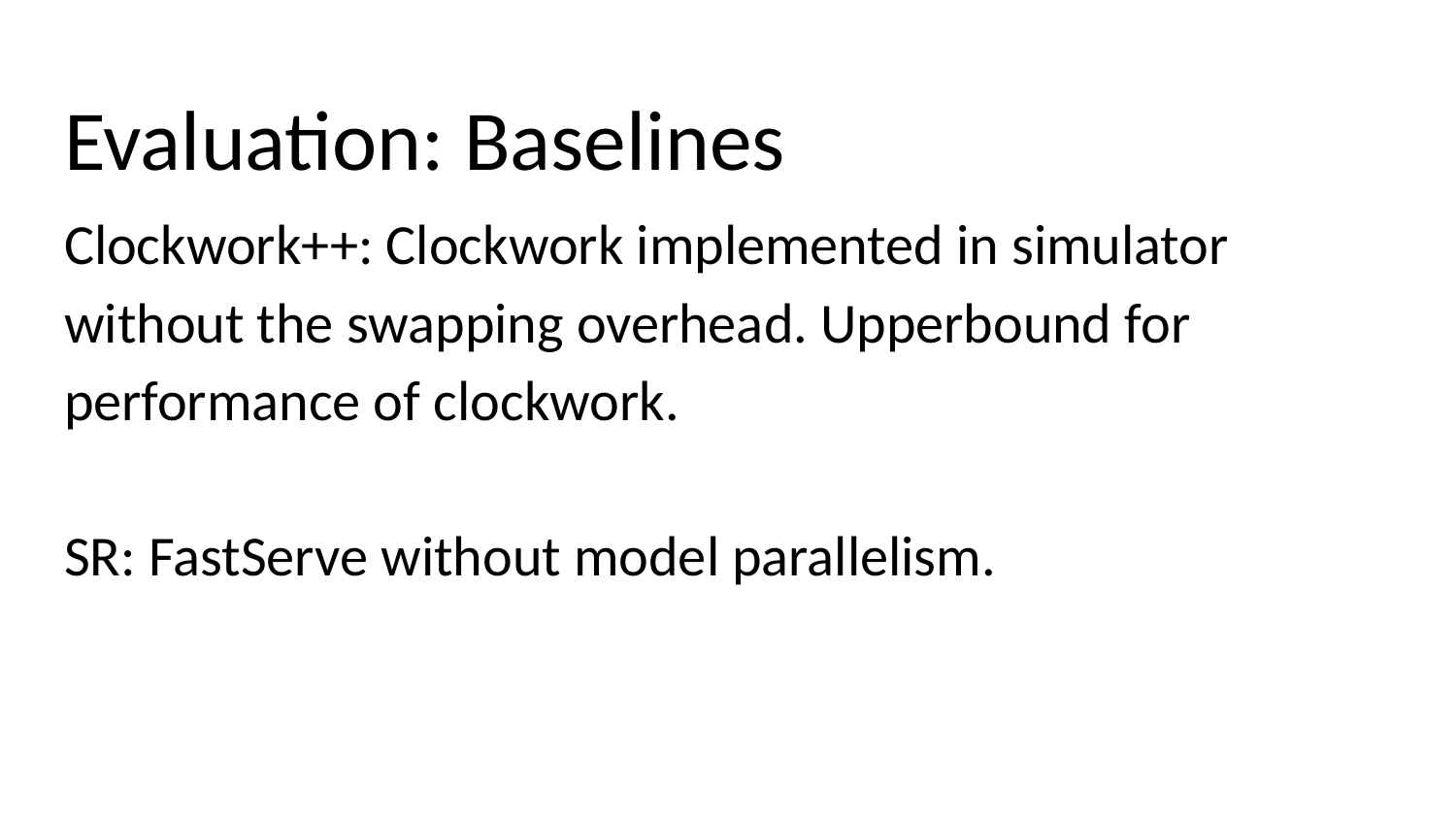

# Evaluation: Baselines
Clockwork++: Clockwork implemented in simulator without the swapping overhead. Upperbound for performance of clockwork.

SR: FastServe without model parallelism.